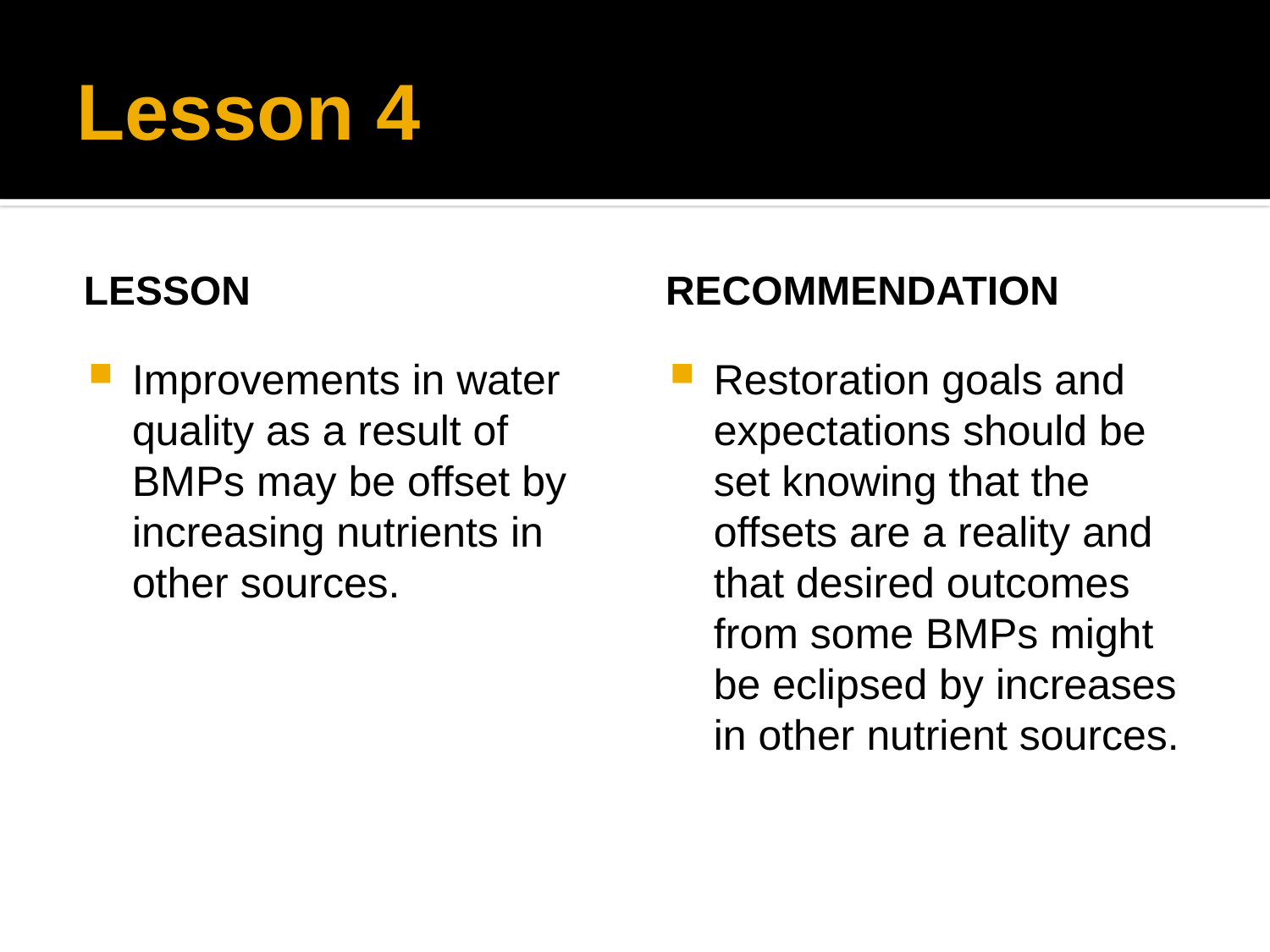

# Lesson 4
Lesson
Recommendation
Improvements in water quality as a result of BMPs may be offset by increasing nutrients in other sources.

Restoration goals and expectations should be set knowing that the offsets are a reality and that desired outcomes from some BMPs might be eclipsed by increases in other nutrient sources.